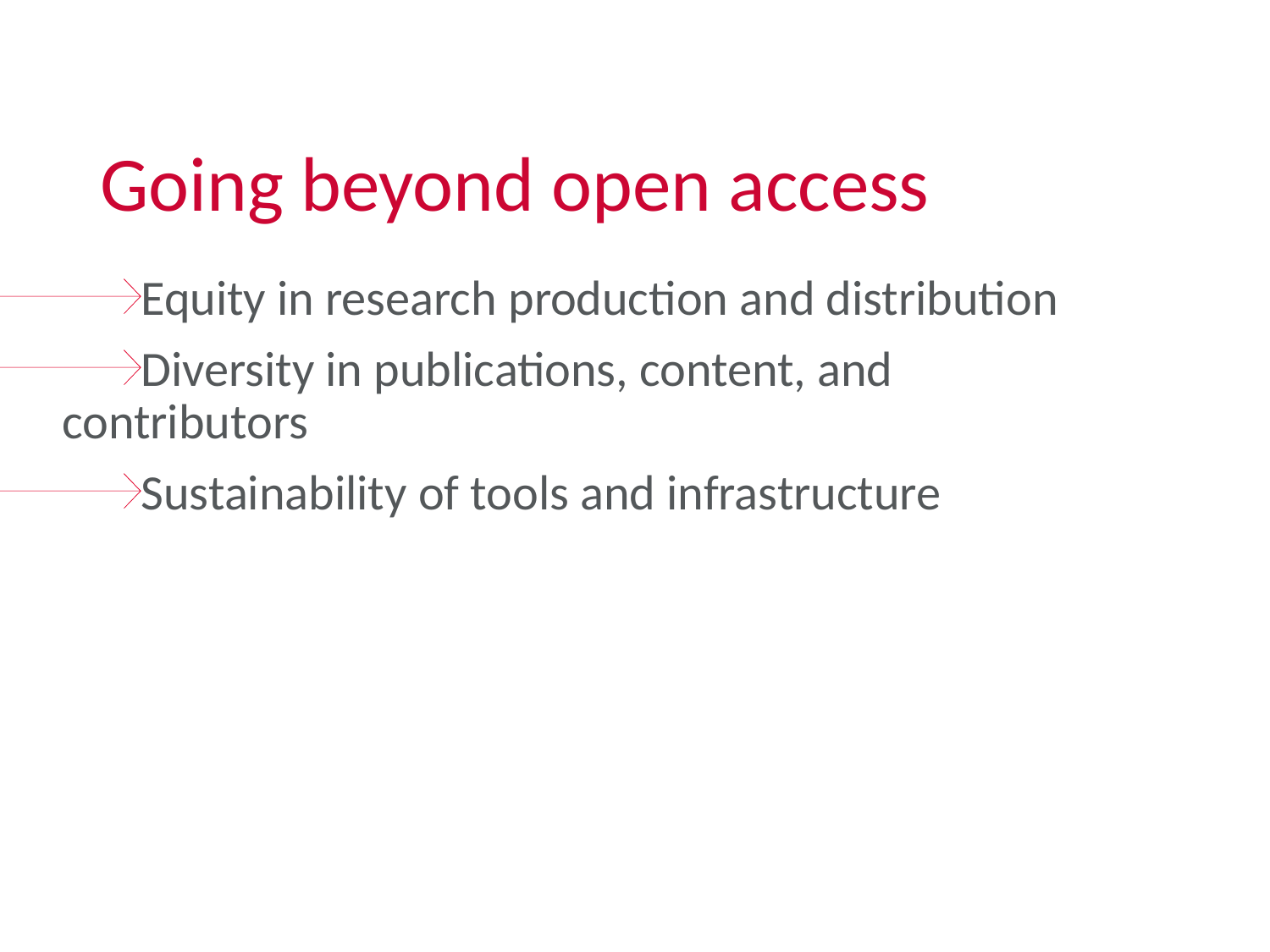

# Going beyond open access
Equity in research production and distribution
Diversity in publications, content, and contributors
Sustainability of tools and infrastructure